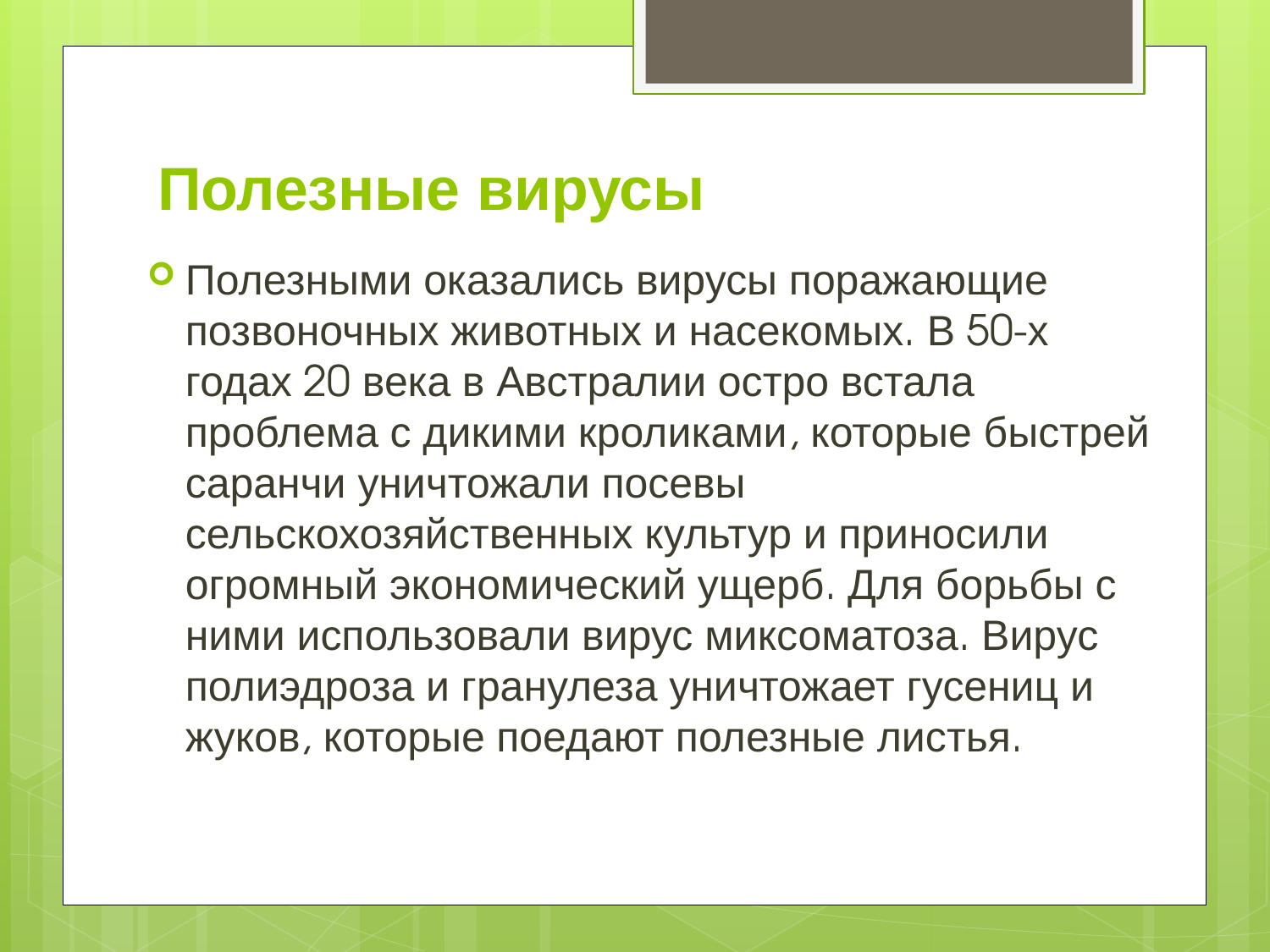

# Полезные вирусы
Полезными оказались вирусы поражающие позвоночных животных и насекомых. В 50-х годах 20 века в Австралии остро встала проблема с дикими кроликами, которые быстрей саранчи уничтожали посевы сельскохозяйственных культур и приносили огромный экономический ущерб. Для борьбы с ними использовали вирус миксоматоза. Вирус полиэдроза и гранулеза уничтожает гусениц и жуков, которые поедают полезные листья.